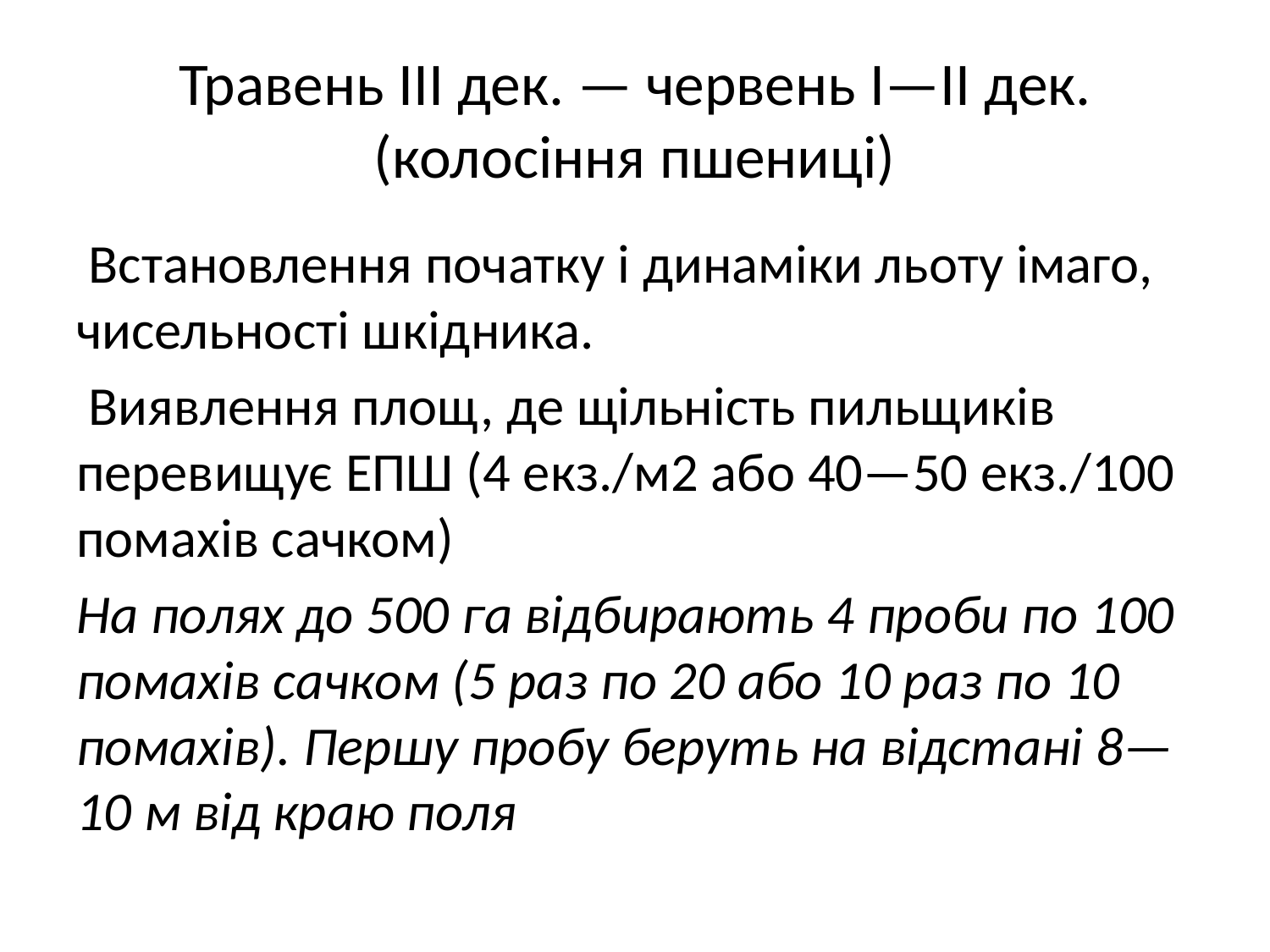

# Травень III дек. — червень І—II дек. (колосіння пшениці)
 Встановлення початку і динаміки льоту імаго, чисельності шкідника.
 Виявлення площ, де щільність пильщиків перевищує ЕПШ (4 екз./м2 або 40—50 екз./100 помахів сачком)
На полях до 500 га відбирають 4 проби по 100 помахів сачком (5 раз по 20 або 10 раз по 10 помахів). Першу пробу беруть на відстані 8—10 м від краю поля